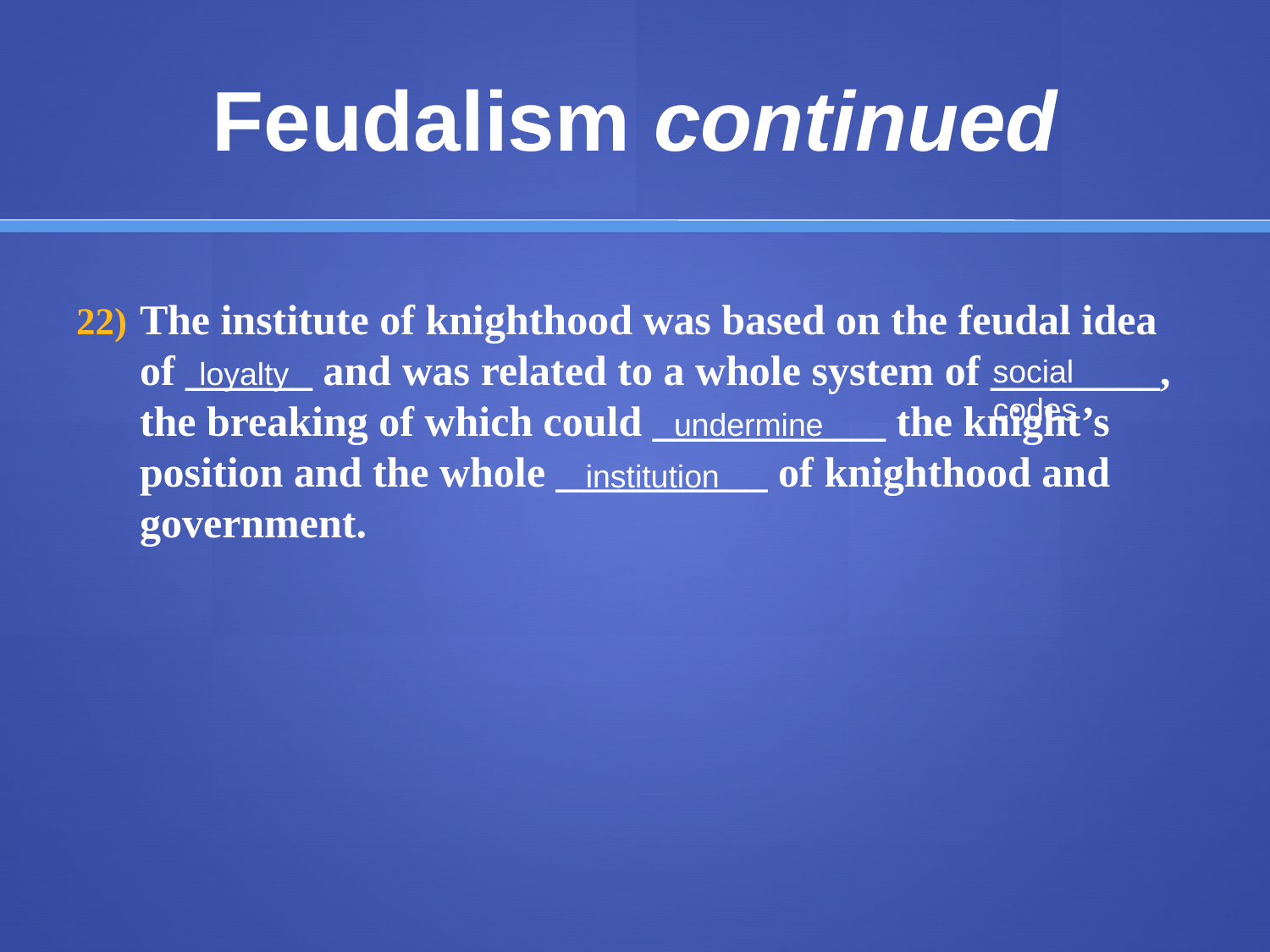

# Feudalism continued
The institute of knighthood was based on the feudal idea of ______ and was related to a whole system of ________, the breaking of which could ___________ the knight’s position and the whole __________ of knighthood and government.
social codes
loyalty
undermine
institution